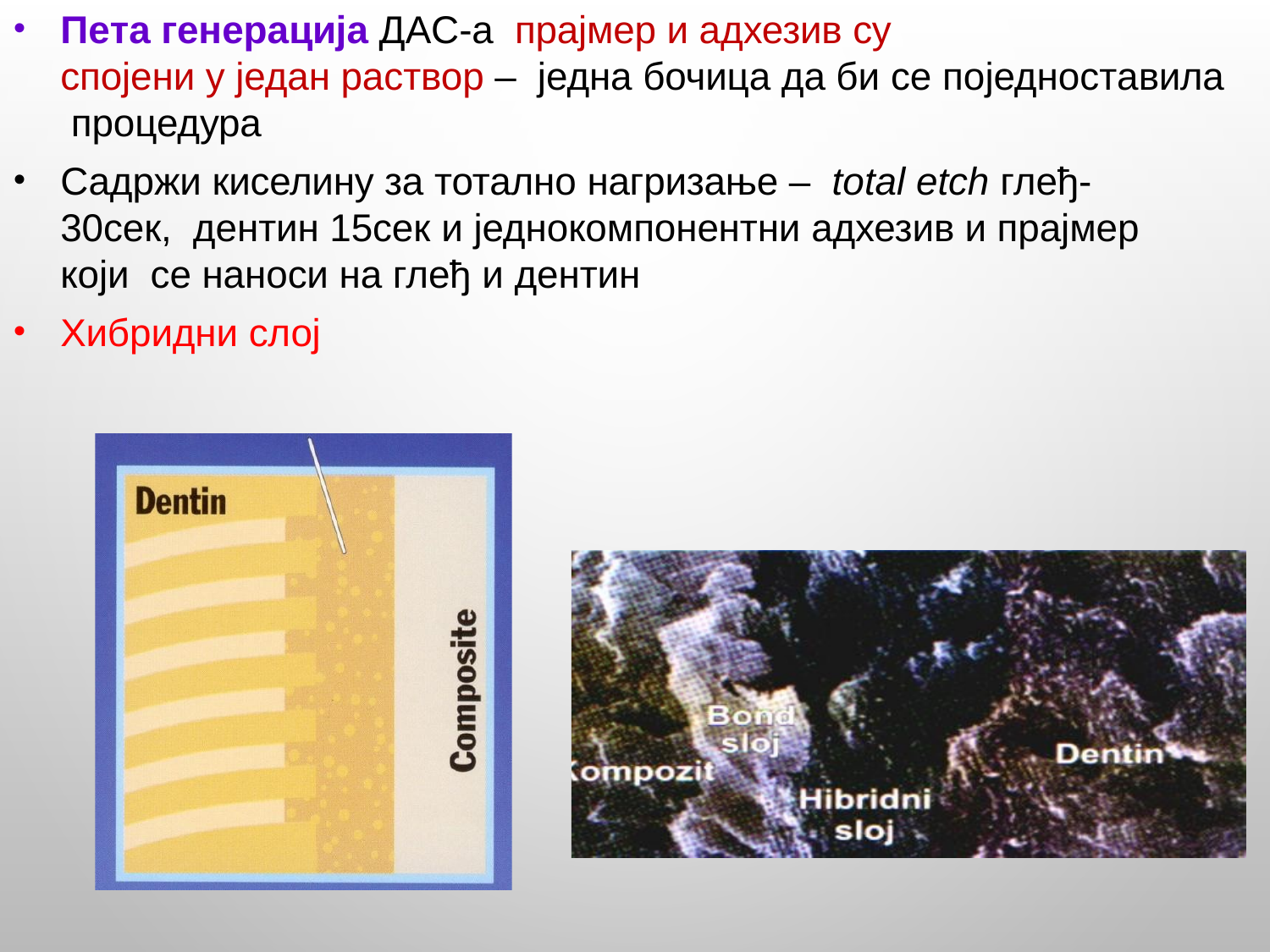

Пета генерација ДАС-а  прајмер и адхезив су
спојени у један раствор –  једна бочица да би се поједноставила  процедура
Садржи киселину за тотално нагризање –  total etch глеђ- 30сек,  дентин 15сек и једнокомпонентни адхезив и прајмер који  се наноси на глеђ и дентин
Хибридни слој